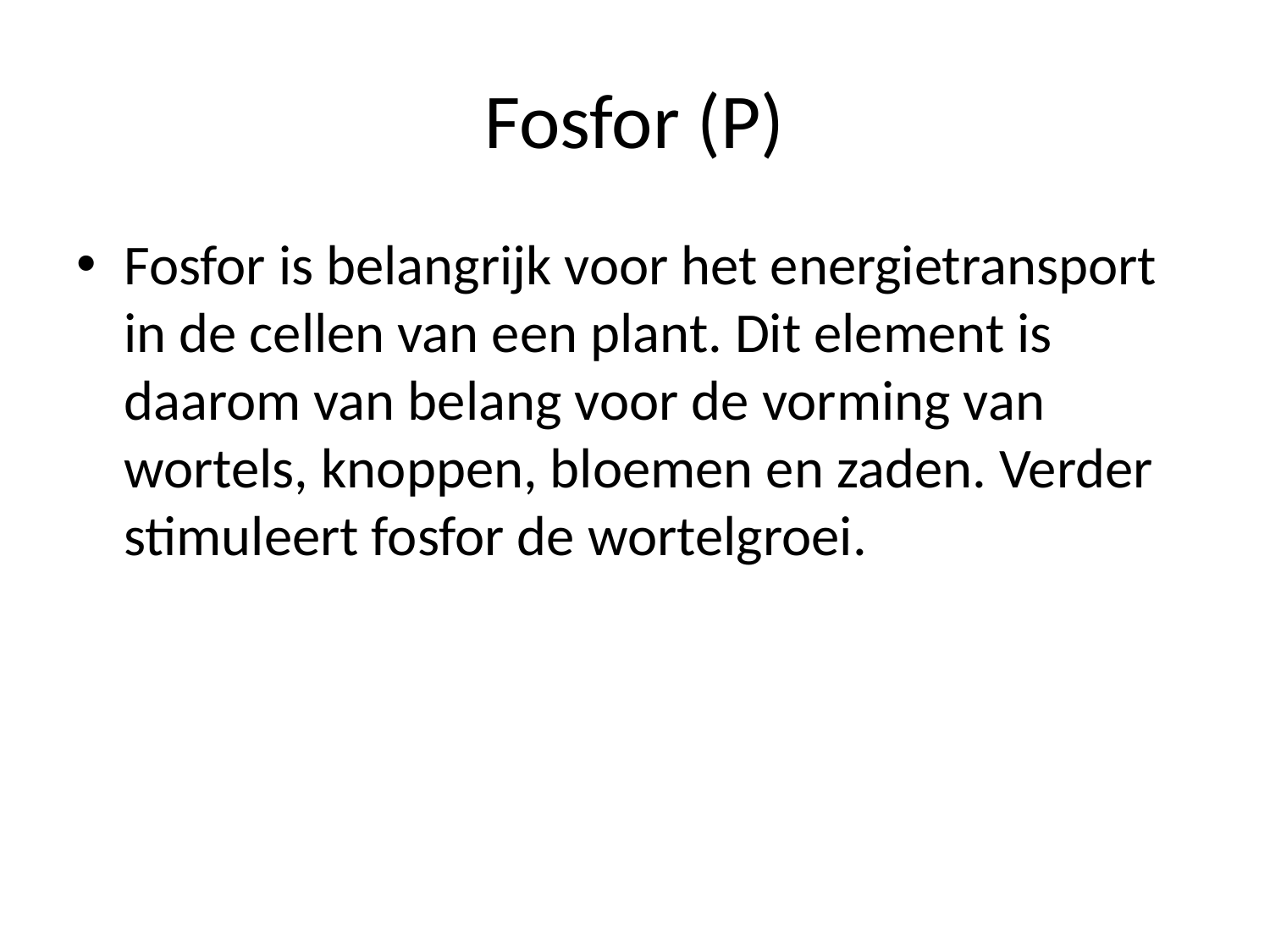

# Fosfor (P)
Fosfor is belangrijk voor het energietransport in de cellen van een plant. Dit element is daarom van belang voor de vorming van wortels, knoppen, bloemen en zaden. Verder stimuleert fosfor de wortelgroei.